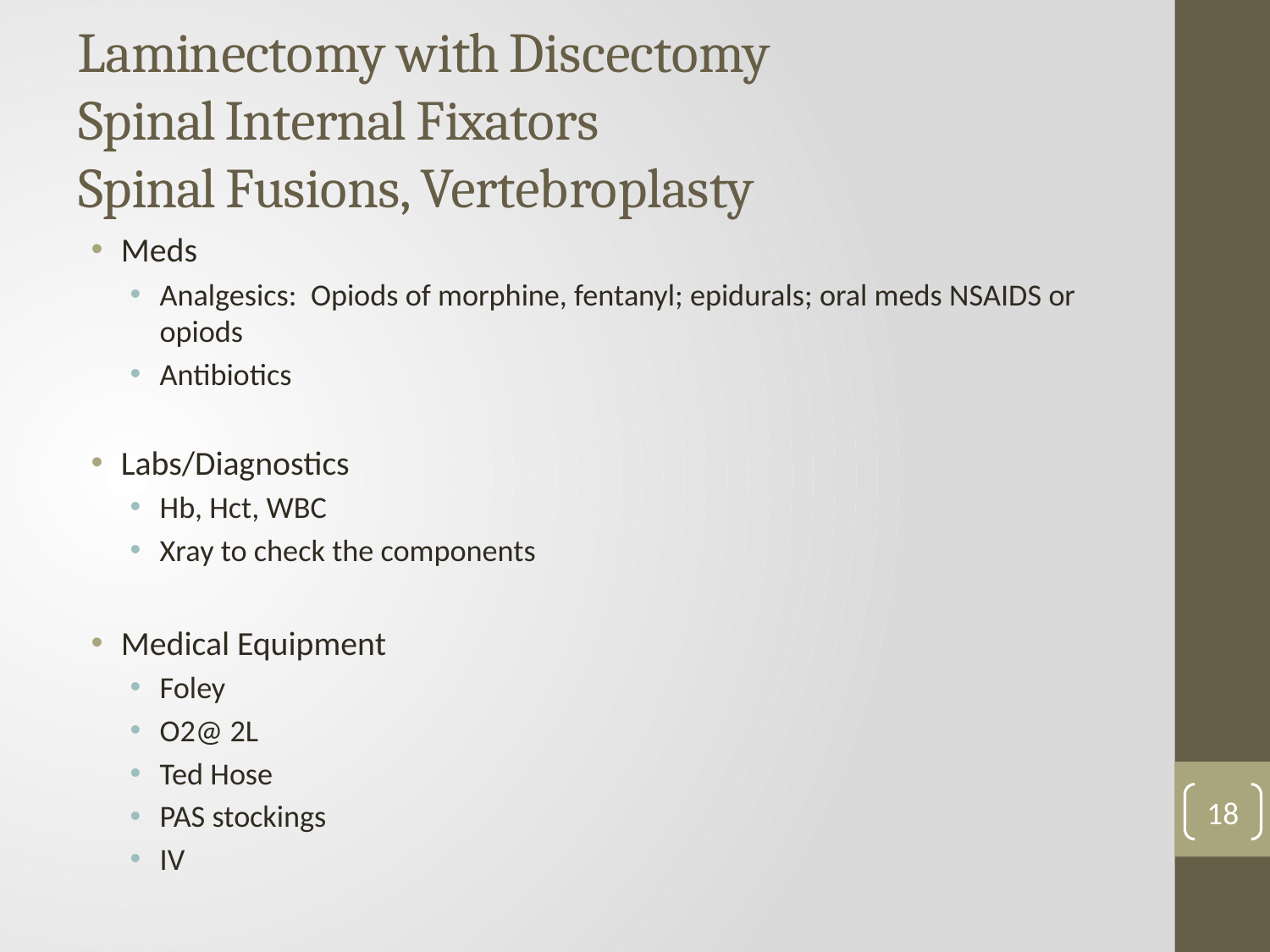

# Laminectomy with Discectomy Spinal Internal Fixators Spinal Fusions, Vertebroplasty
Meds
Analgesics:  Opiods of morphine, fentanyl; epidurals; oral meds NSAIDS or opiods
Antibiotics

Labs/Diagnostics
Hb, Hct, WBC
Xray to check the components

Medical Equipment
Foley
O2@ 2L
Ted Hose
PAS stockings
IV
18